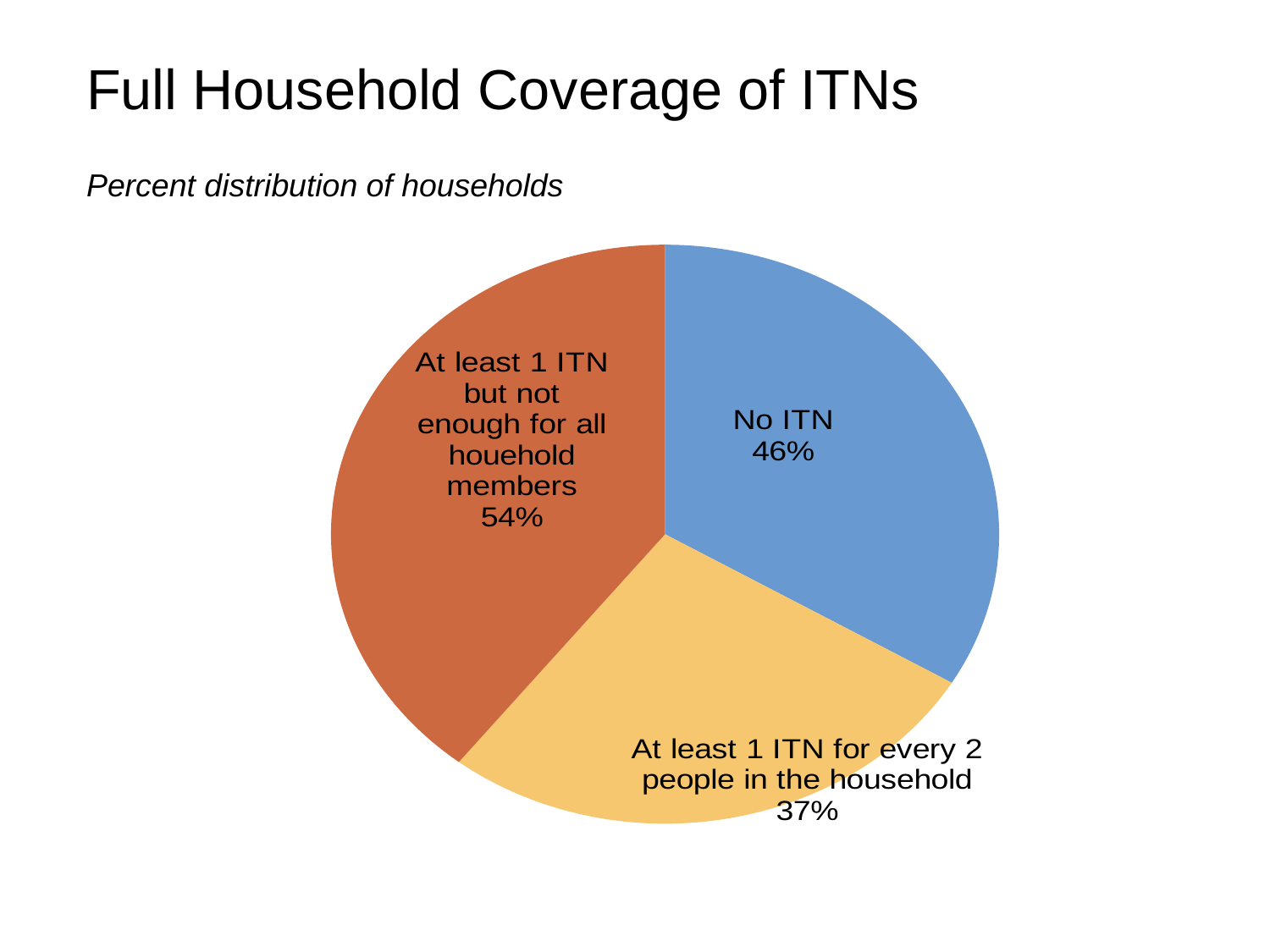

Full Household Coverage of ITNs
Percent distribution of households

### Chart

| Category | No ITN |
|---|---|
| No ITN | 46.0 |
| At least 1 ITN for every 2 people in the household | 37.0 |
| At least 1 ITN but not enough for all houehold members | 54.0 |